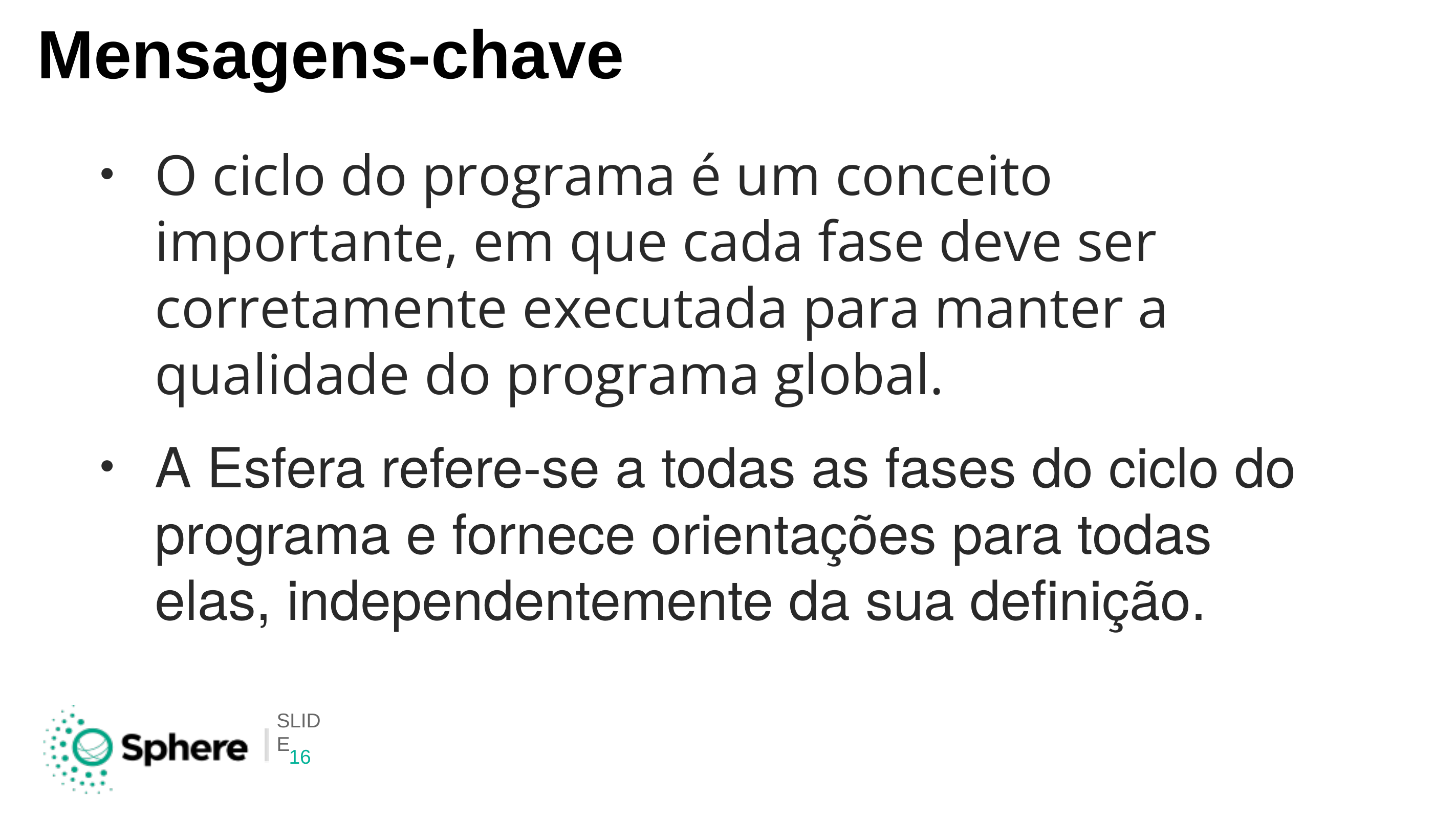

# Mensagens-chave
O ciclo do programa é um conceito importante, em que cada fase deve ser corretamente executada para manter a qualidade do programa global.
A Esfera refere-se a todas as fases do ciclo do programa e fornece orientações para todas elas, independentemente da sua definição.
16